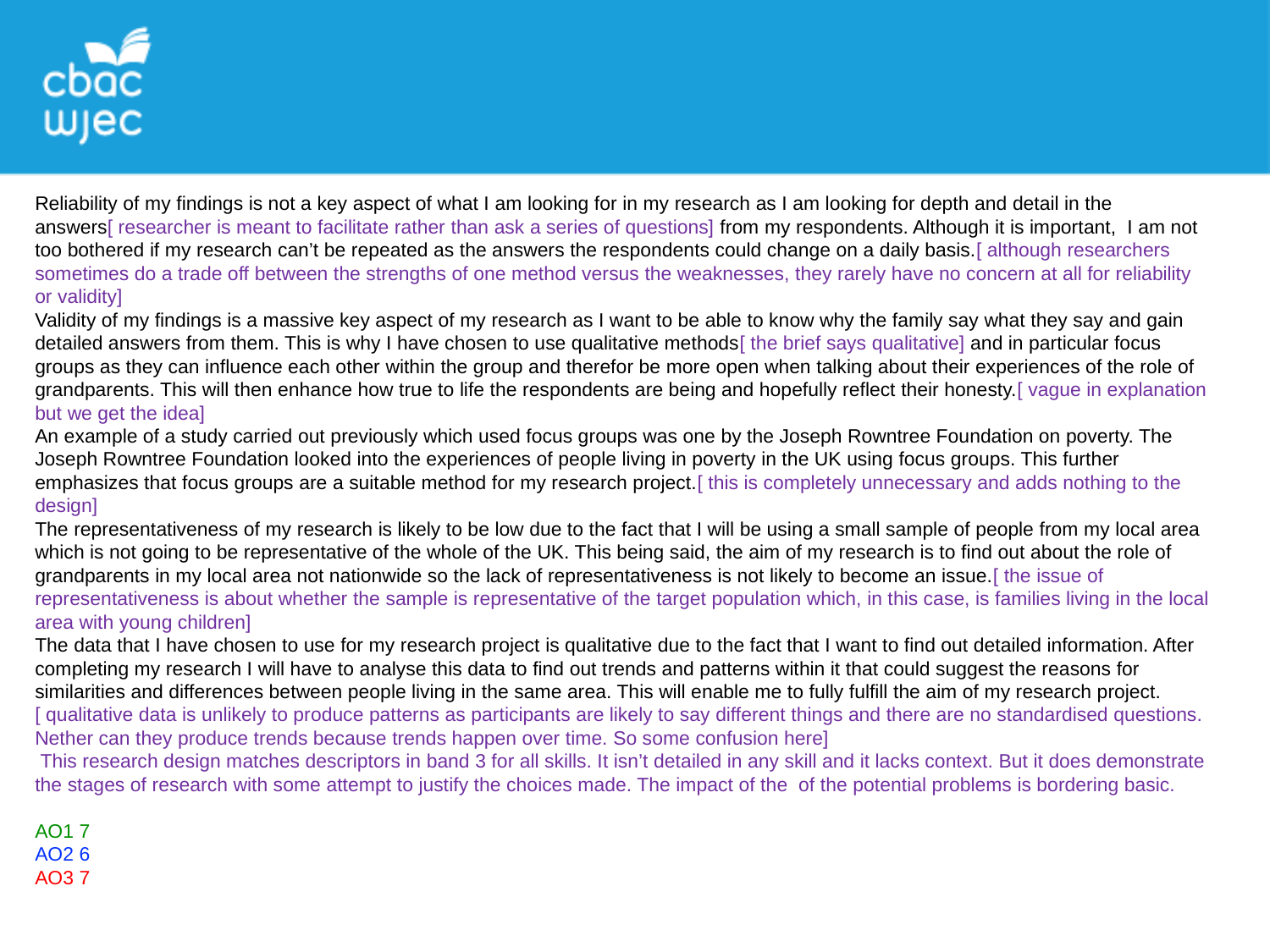

Reliability of my findings is not a key aspect of what I am looking for in my research as I am looking for depth and detail in the answers[ researcher is meant to facilitate rather than ask a series of questions] from my respondents. Although it is important,  I am not too bothered if my research can’t be repeated as the answers the respondents could change on a daily basis.[ although researchers sometimes do a trade off between the strengths of one method versus the weaknesses, they rarely have no concern at all for reliability or validity]
Validity of my findings is a massive key aspect of my research as I want to be able to know why the family say what they say and gain detailed answers from them. This is why I have chosen to use qualitative methods[ the brief says qualitative] and in particular focus groups as they can influence each other within the group and therefor be more open when talking about their experiences of the role of grandparents. This will then enhance how true to life the respondents are being and hopefully reflect their honesty.[ vague in explanation but we get the idea]
An example of a study carried out previously which used focus groups was one by the Joseph Rowntree Foundation on poverty. The Joseph Rowntree Foundation looked into the experiences of people living in poverty in the UK using focus groups. This further emphasizes that focus groups are a suitable method for my research project.[ this is completely unnecessary and adds nothing to the design]
The representativeness of my research is likely to be low due to the fact that I will be using a small sample of people from my local area which is not going to be representative of the whole of the UK. This being said, the aim of my research is to find out about the role of grandparents in my local area not nationwide so the lack of representativeness is not likely to become an issue.[ the issue of representativeness is about whether the sample is representative of the target population which, in this case, is families living in the local area with young children]
The data that I have chosen to use for my research project is qualitative due to the fact that I want to find out detailed information. After completing my research I will have to analyse this data to find out trends and patterns within it that could suggest the reasons for similarities and differences between people living in the same area. This will enable me to fully fulfill the aim of my research project.[ qualitative data is unlikely to produce patterns as participants are likely to say different things and there are no standardised questions. Nether can they produce trends because trends happen over time. So some confusion here]
 This research design matches descriptors in band 3 for all skills. It isn’t detailed in any skill and it lacks context. But it does demonstrate the stages of research with some attempt to justify the choices made. The impact of the  of the potential problems is bordering basic.

AO1 7
AO2 6
AO3 7